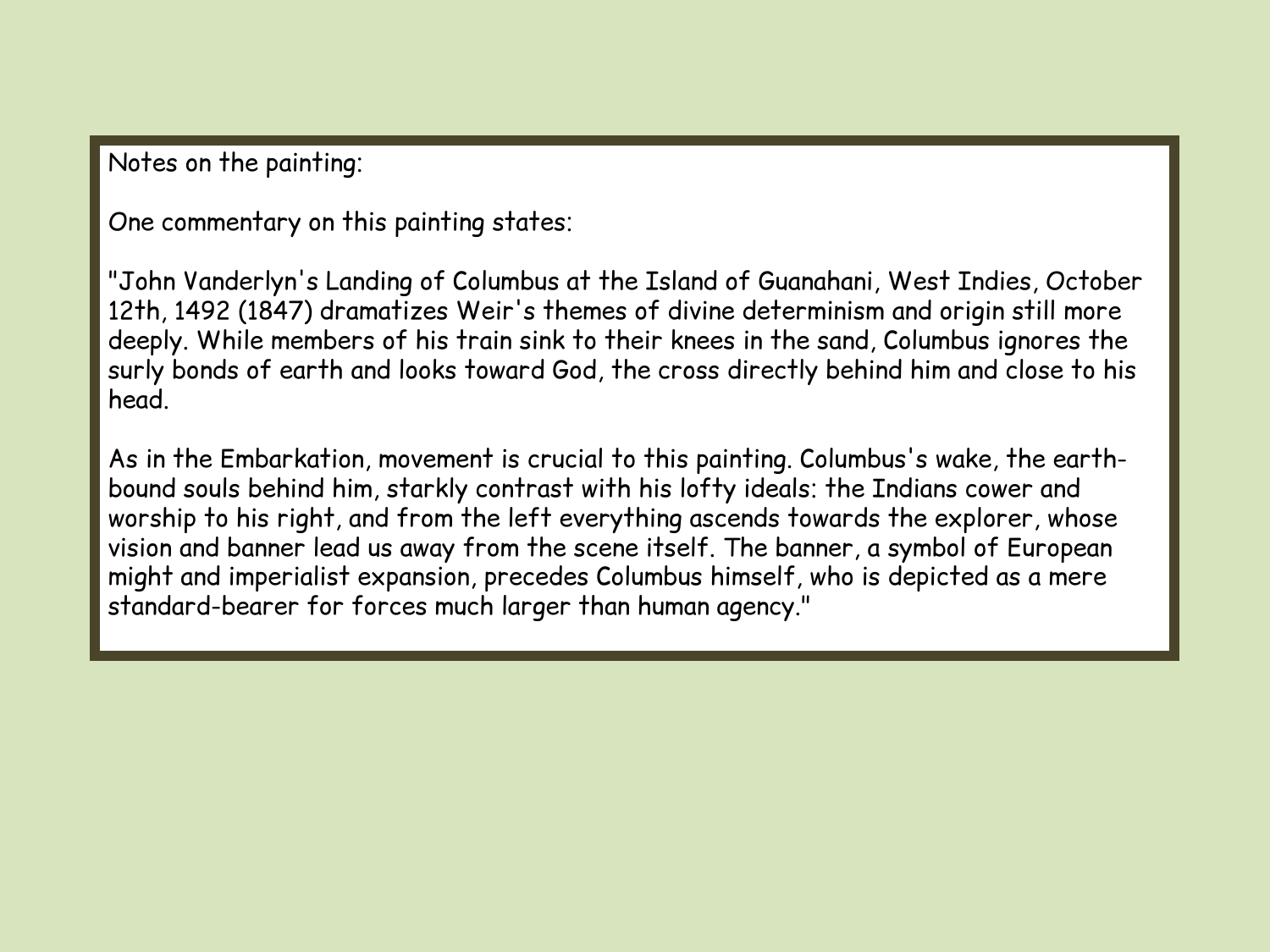

Notes on the painting:

One commentary on this painting states:

"John Vanderlyn's Landing of Columbus at the Island of Guanahani, West Indies, October 12th, 1492 (1847) dramatizes Weir's themes of divine determinism and origin still more deeply. While members of his train sink to their knees in the sand, Columbus ignores the surly bonds of earth and looks toward God, the cross directly behind him and close to his head.

As in the Embarkation, movement is crucial to this painting. Columbus's wake, the earth-bound souls behind him, starkly contrast with his lofty ideals: the Indians cower and worship to his right, and from the left everything ascends towards the explorer, whose vision and banner lead us away from the scene itself. The banner, a symbol of European might and imperialist expansion, precedes Columbus himself, who is depicted as a mere standard-bearer for forces much larger than human agency."